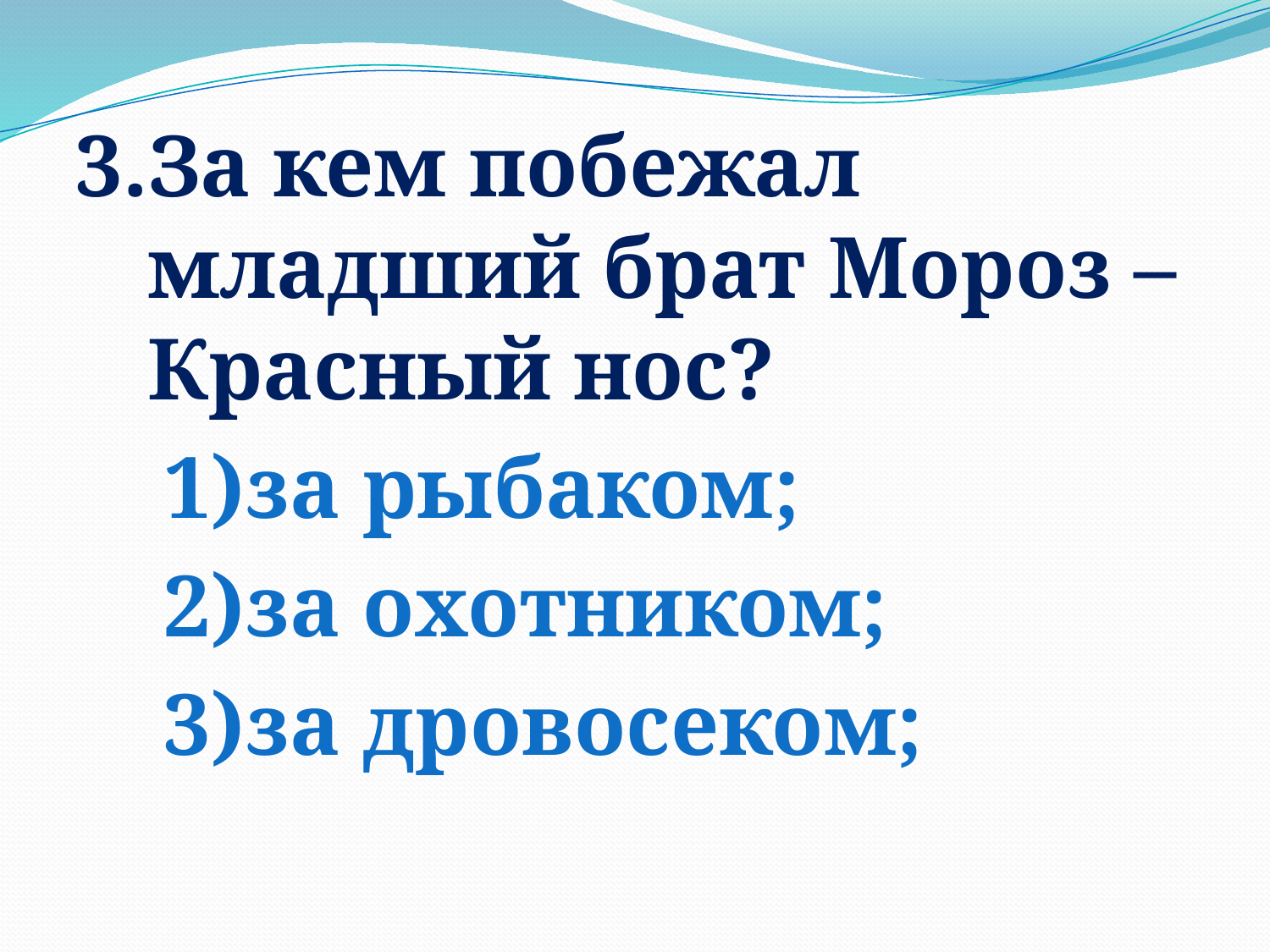

#
3.За кем побежал младший брат Мороз –Красный нос?
    1)за рыбаком;
    2)за охотником;
    3)за дровосеком;